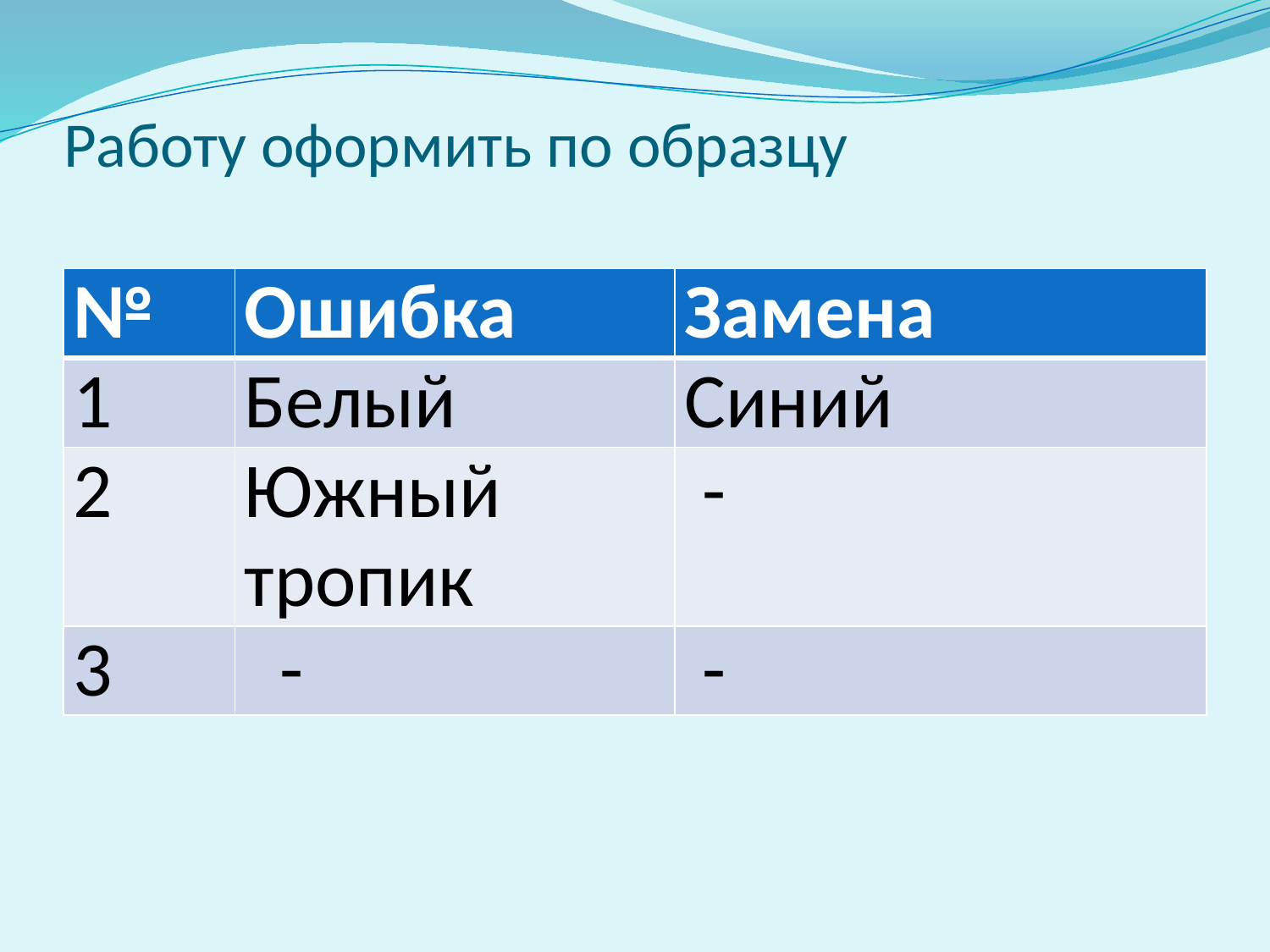

# Работу оформить по образцу
| № | Ошибка | Замена |
| --- | --- | --- |
| 1 | Белый | Синий |
| 2 | Южный тропик | - |
| 3 | - | - |